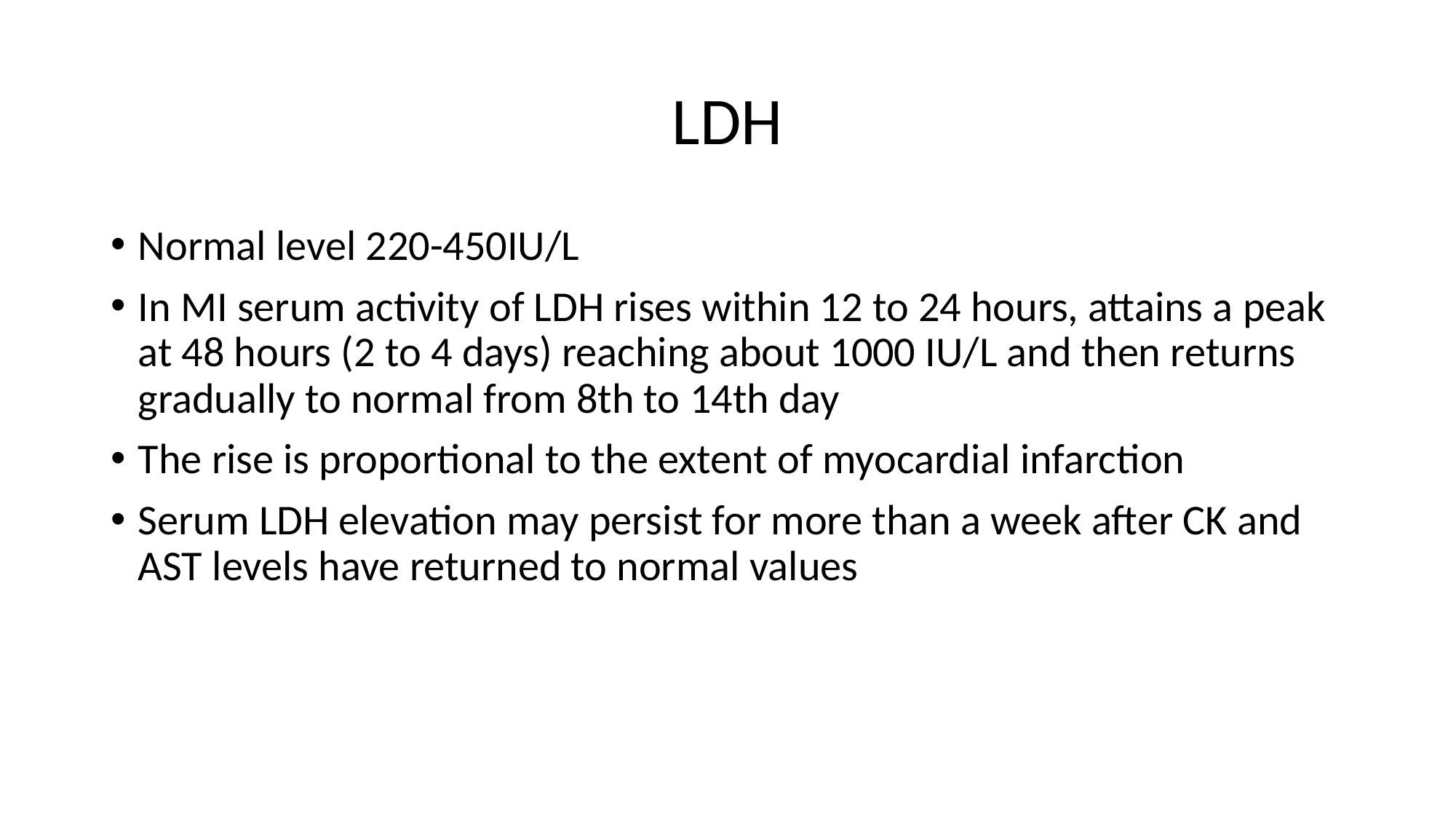

# LDH
Normal level 220-450IU/L
In MI serum activity of LDH rises within 12 to 24 hours, attains a peak at 48 hours (2 to 4 days) reaching about 1000 IU/L and then returns gradually to normal from 8th to 14th day
The rise is proportional to the extent of myocardial infarction
Serum LDH elevation may persist for more than a week after CK and AST levels have returned to normal values